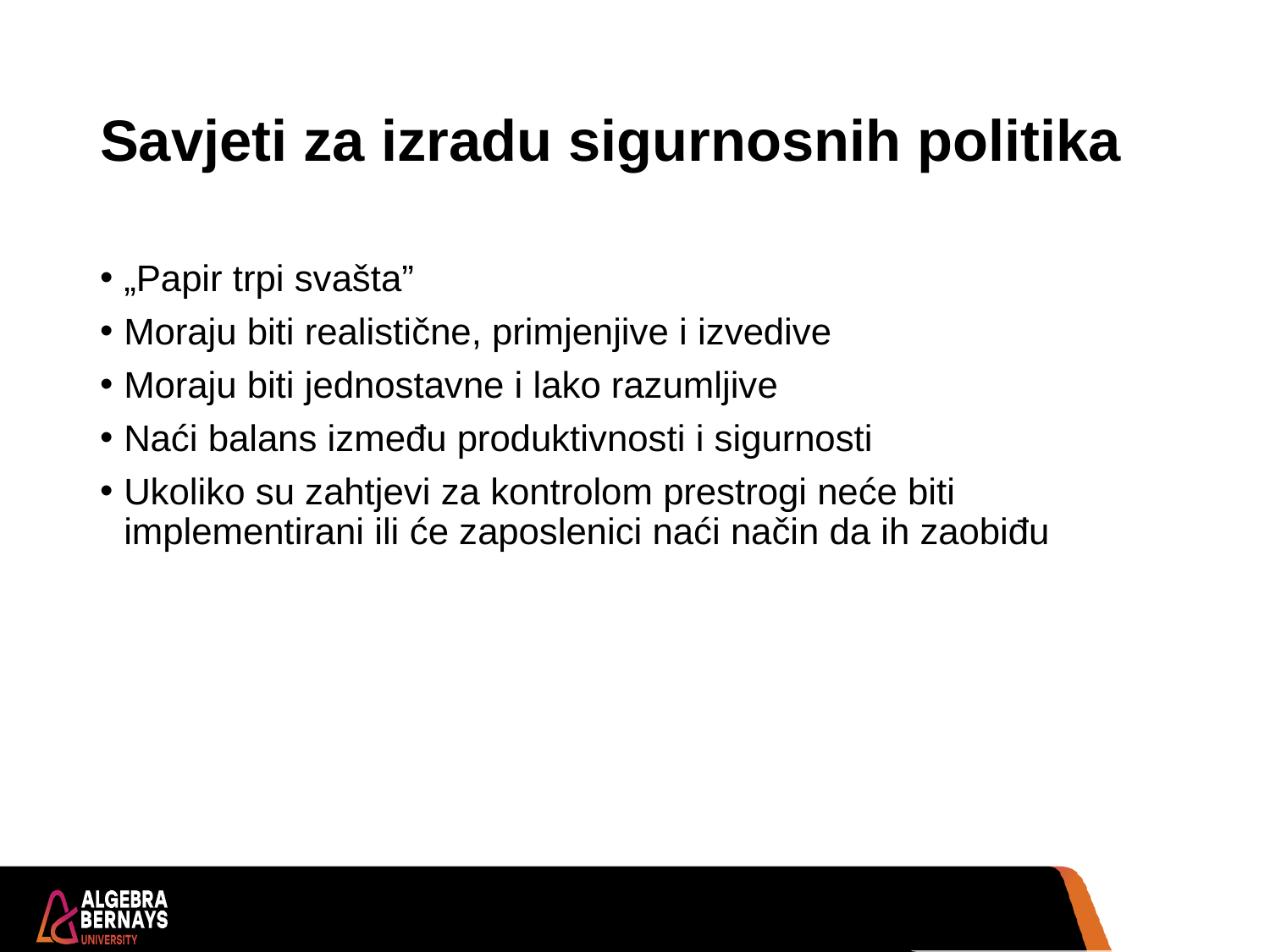

# Savjeti za izradu sigurnosnih politika
„Papir trpi svašta”
Moraju biti realistične, primjenjive i izvedive
Moraju biti jednostavne i lako razumljive
Naći balans između produktivnosti i sigurnosti
Ukoliko su zahtjevi za kontrolom prestrogi neće biti implementirani ili će zaposlenici naći način da ih zaobiđu